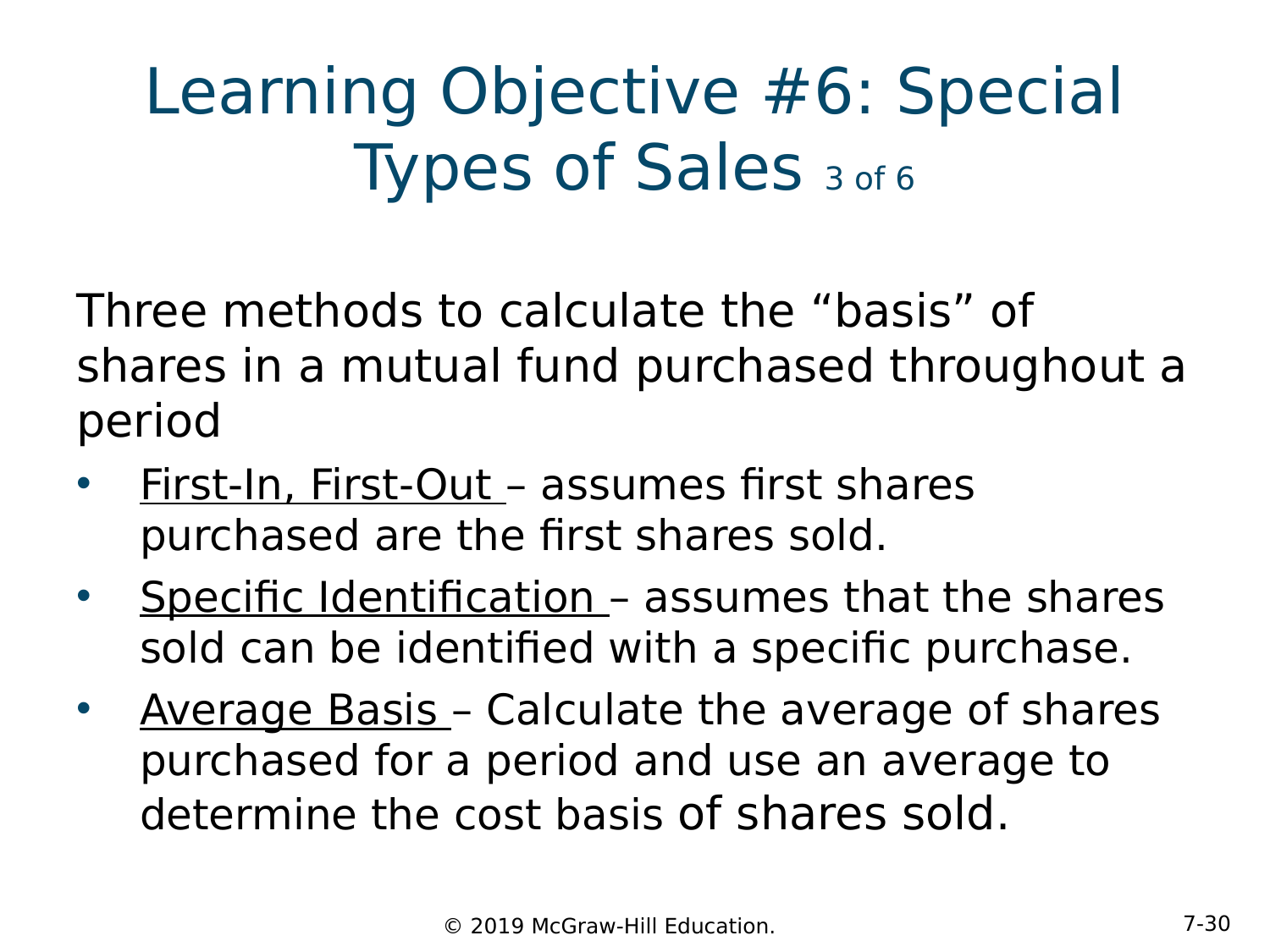

# Learning Objective #6: Special Types of Sales 3 of 6
Three methods to calculate the “basis” of shares in a mutual fund purchased throughout a period
First-In, First-Out – assumes first shares purchased are the first shares sold.
Specific Identification – assumes that the shares sold can be identified with a specific purchase.
Average Basis – Calculate the average of shares purchased for a period and use an average to determine the cost basis of shares sold.